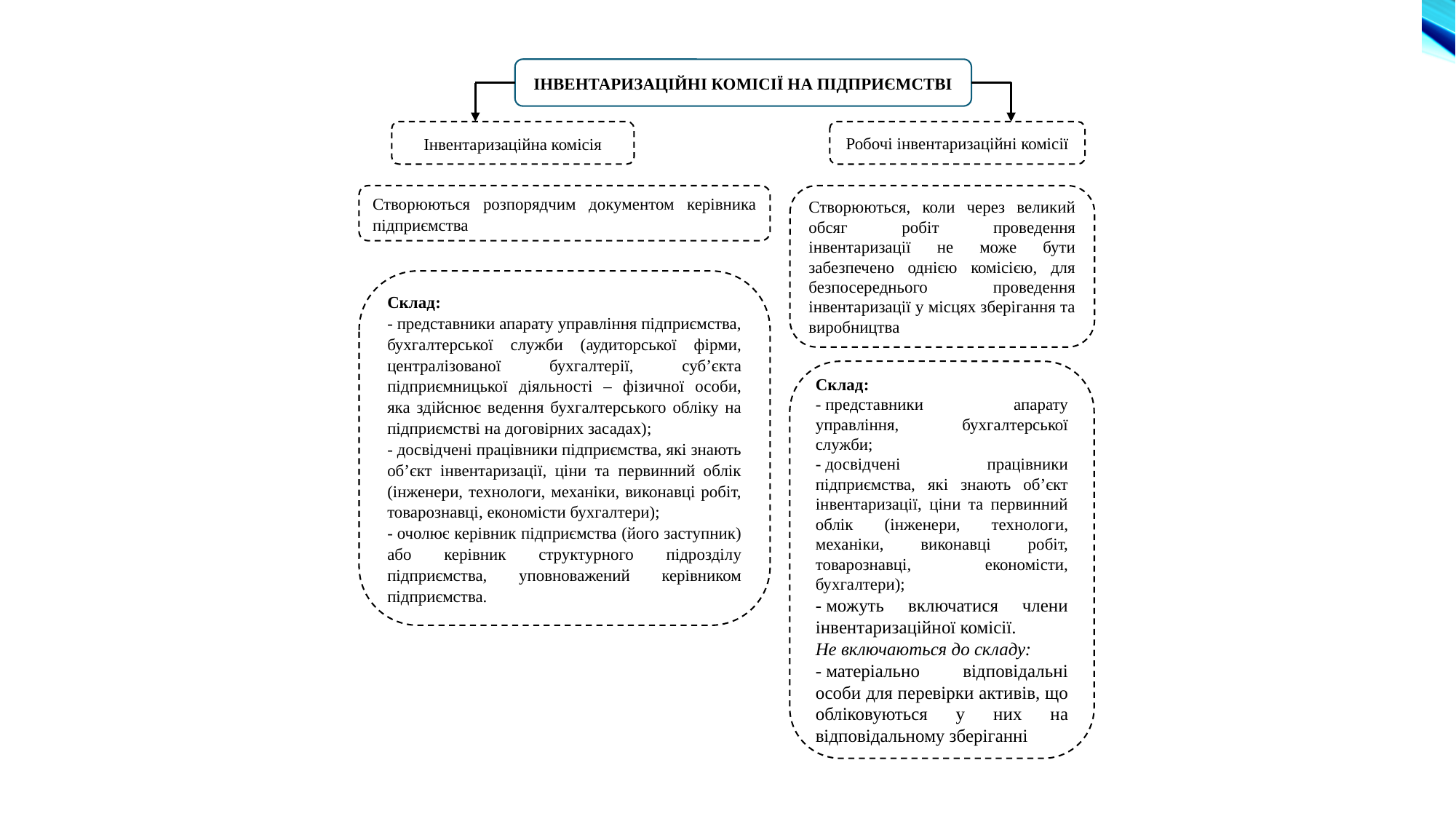

ІНВЕНТАРИЗАЦІЙНІ КОМІСІЇ НА ПІДПРИЄМСТВІ
Інвентаризаційна комісія
Робочі інвентаризаційні комісії
Створюються розпорядчим документом керівника підприємства
Створюються, коли через великий обсяг робіт проведення інвентаризації не може бути забезпечено однією комісією, для безпосереднього проведення інвентаризації у місцях зберігання та виробництва
Склад:
- представники апарату управління підприємства, бухгалтерської служби (аудиторської фірми, централізованої бухгалтерії, субʼєкта підприємницької діяльності – фізичної особи, яка здійснює ведення бухгалтерського обліку на підприємстві на договірних засадах);
- досвідчені працівники підприємства, які знають обʼєкт інвентаризації, ціни та первинний облік (інженери, технологи, механіки, виконавці робіт, товарознавці, економісти бухгалтери);
- очолює керівник підприємства (його заступник) або керівник структурного підрозділу підприємства, уповноважений керівником підприємства.
Склад:
- представники апарату управління, бухгалтерської служби;
- досвідчені працівники підприємства, які знають обʼєкт інвентаризації, ціни та первинний облік (інженери, технологи, механіки, виконавці робіт, товарознавці, економісти, бухгалтери);
- можуть включатися члени інвентаризаційної комісії.
Не включаються до складу:
- матеріально відповідальні особи для перевірки активів, що обліковуються у них на відповідальному зберіганні
#